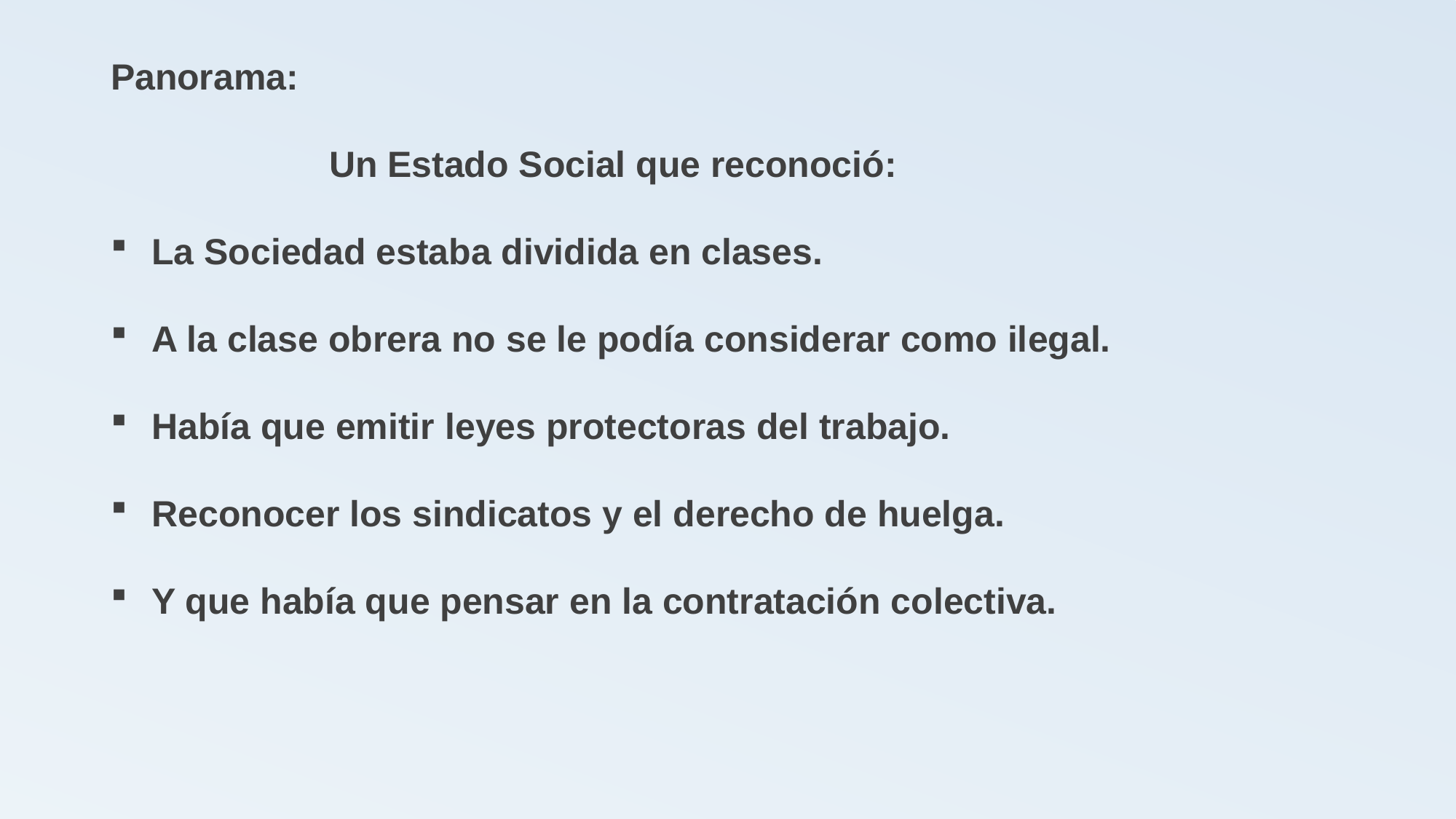

Panorama:

		Un Estado Social que reconoció:

La Sociedad estaba dividida en clases.

A la clase obrera no se le podía considerar como ilegal.

Había que emitir leyes protectoras del trabajo.

Reconocer los sindicatos y el derecho de huelga.

Y que había que pensar en la contratación colectiva.